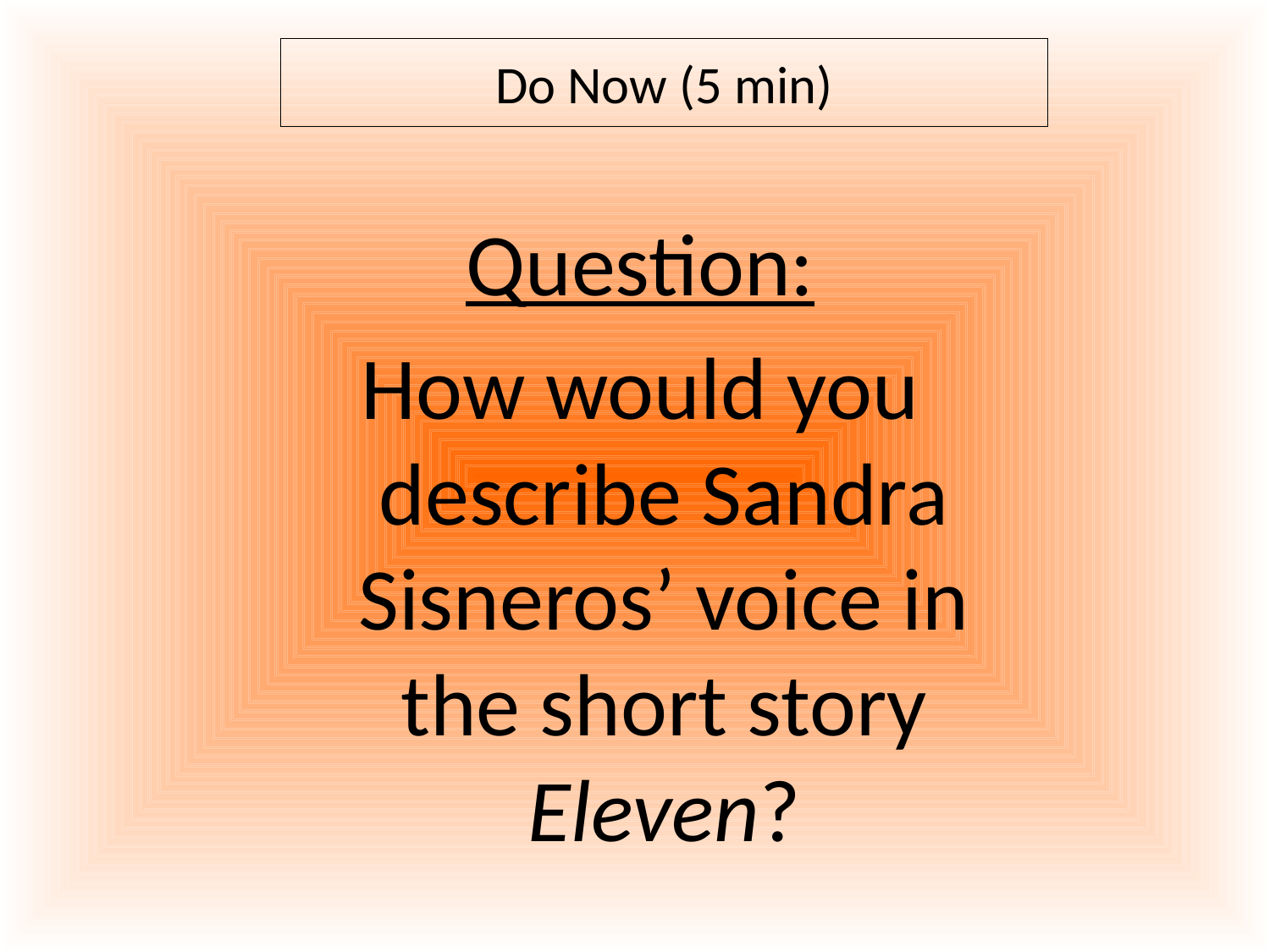

Do Now (5 min)
Question:
How would you describe Sandra Sisneros’ voice in the short story Eleven?